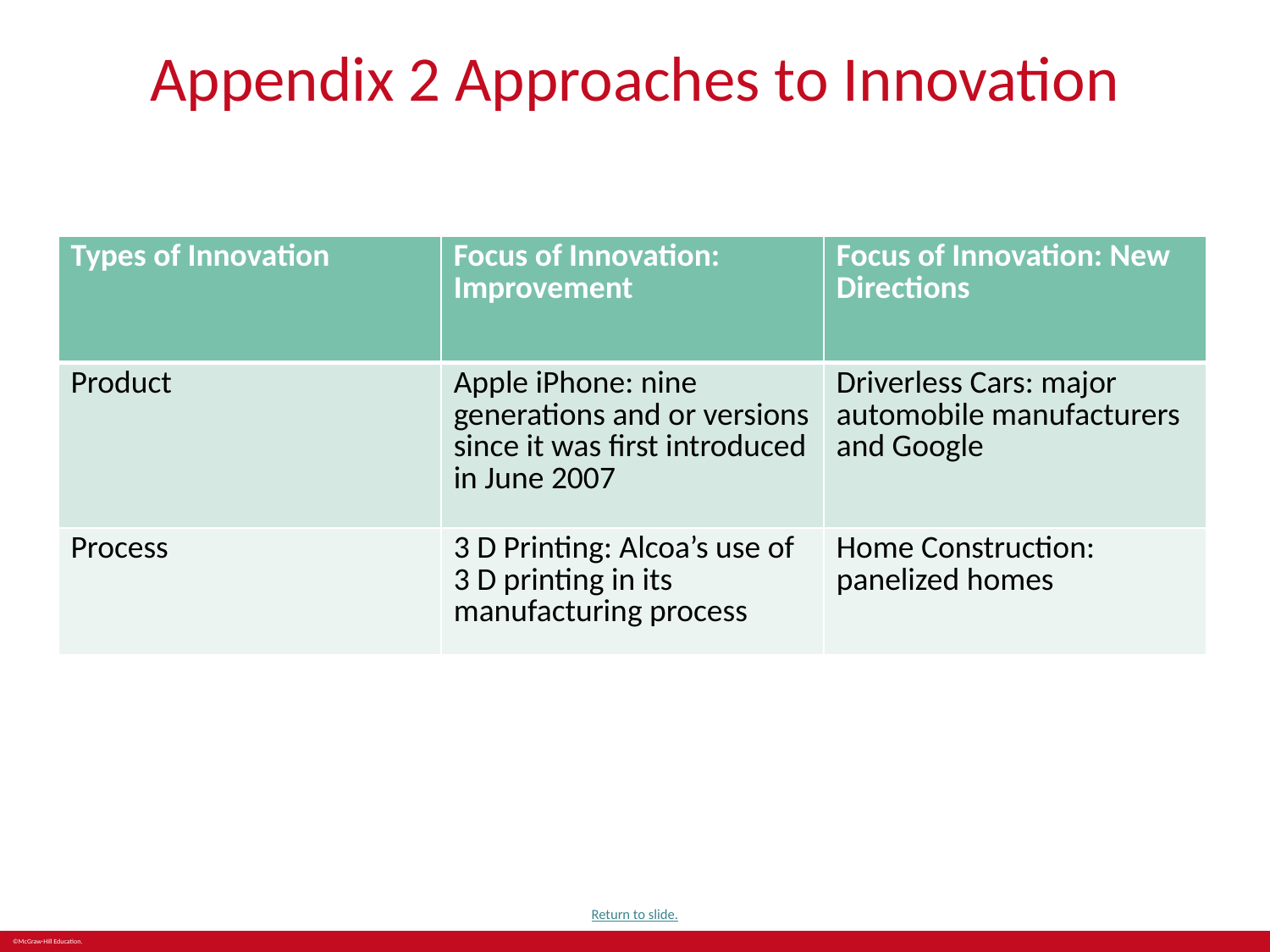

# Appendix 2 Approaches to Innovation
| Types of Innovation | Focus of Innovation: Improvement | Focus of Innovation: New Directions |
| --- | --- | --- |
| Product | Apple iPhone: nine generations and or versions since it was first introduced in June 2007 | Driverless Cars: major automobile manufacturers and Google |
| Process | 3 D Printing: Alcoa’s use of 3 D printing in its manufacturing process | Home Construction: panelized homes |
Return to slide.